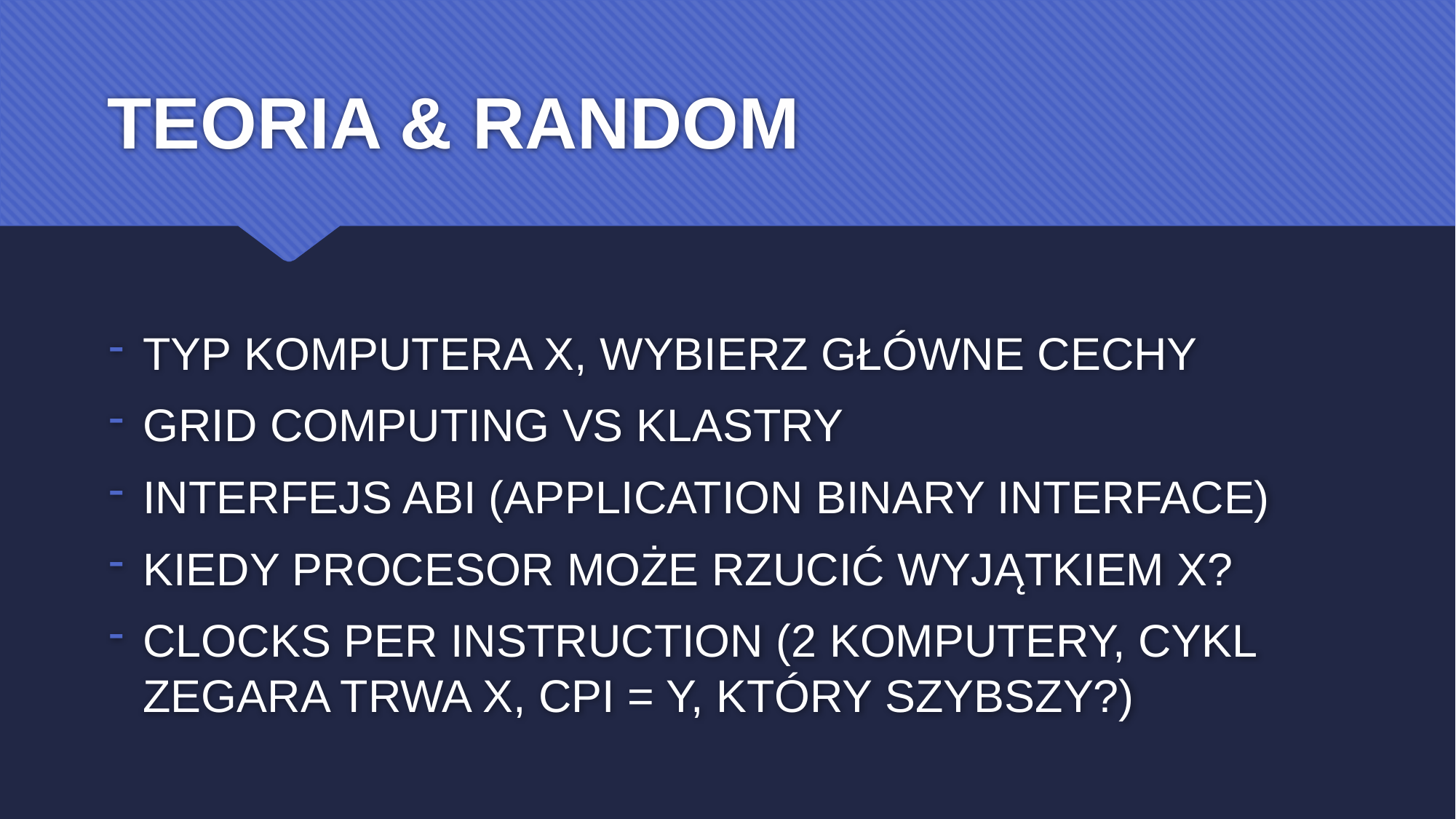

# TEORIA & RANDOM
TYP KOMPUTERA X, WYBIERZ GŁÓWNE CECHY
GRID COMPUTING VS KLASTRY
INTERFEJS ABI (APPLICATION BINARY INTERFACE)
KIEDY PROCESOR MOŻE RZUCIĆ WYJĄTKIEM X?
CLOCKS PER INSTRUCTION (2 KOMPUTERY, CYKL ZEGARA TRWA X, CPI = Y, KTÓRY SZYBSZY?)